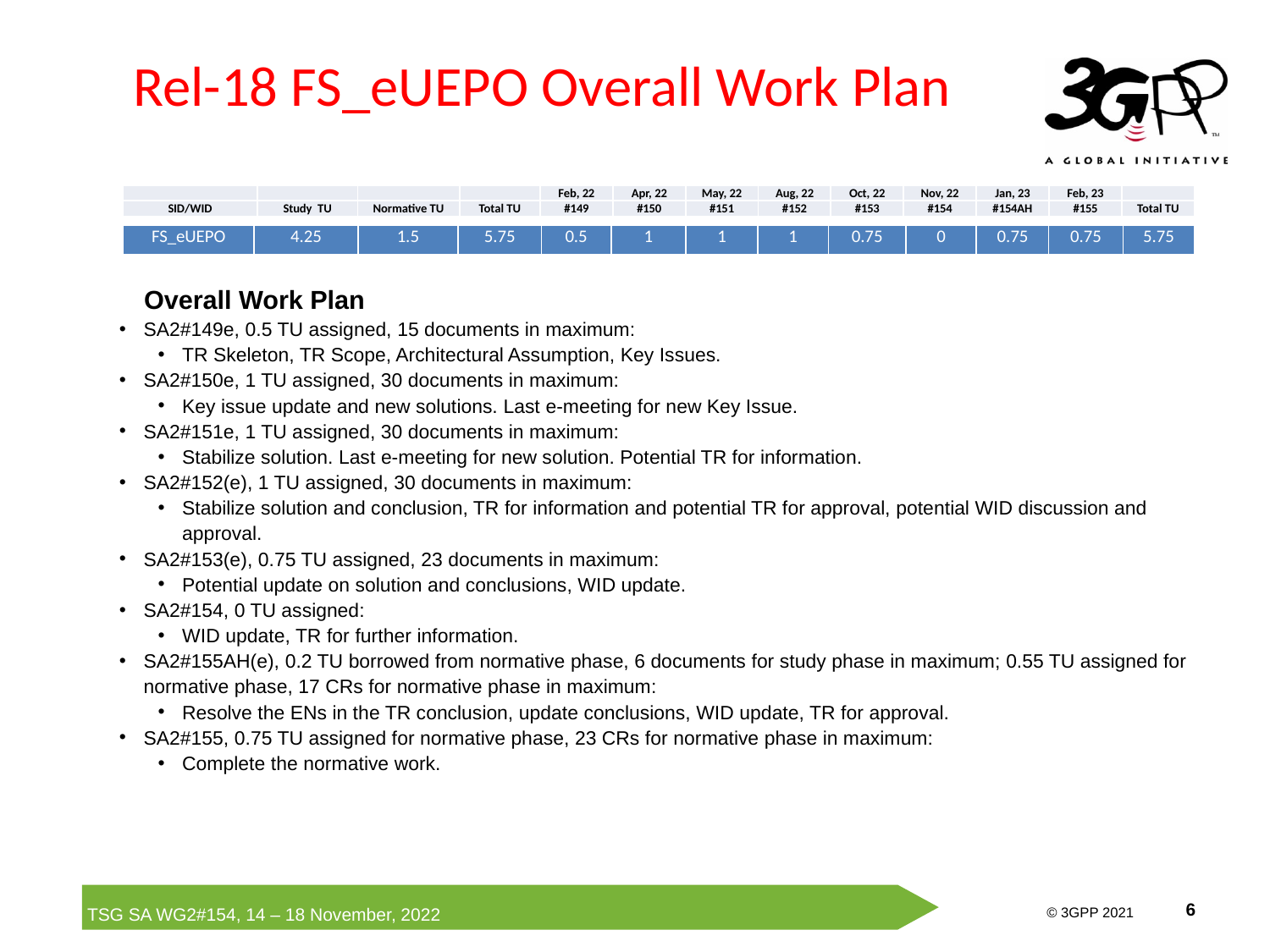

# Rel-18 FS_eUEPO Overall Work Plan
|  |  |  |  | Feb, 22 | Apr, 22 | May, 22 | Aug, 22 | Oct, 22 | Nov, 22 | Jan, 23 | Feb, 23 |  |
| --- | --- | --- | --- | --- | --- | --- | --- | --- | --- | --- | --- | --- |
| SID/WID | Study TU | Normative TU | Total TU | #149 | #150 | #151 | #152 | #153 | #154 | #154AH | #155 | Total TU |
| FS\_eUEPO | 4.25 | 1.5 | 5.75 | 0.5 | 1 | 1 | 1 | 0.75 | 0 | 0.75 | 0.75 | 5.75 |
| --- | --- | --- | --- | --- | --- | --- | --- | --- | --- | --- | --- | --- |
Overall Work Plan
SA2#149e, 0.5 TU assigned, 15 documents in maximum:
TR Skeleton, TR Scope, Architectural Assumption, Key Issues.
SA2#150e, 1 TU assigned, 30 documents in maximum:
Key issue update and new solutions. Last e-meeting for new Key Issue.
SA2#151e, 1 TU assigned, 30 documents in maximum:
Stabilize solution. Last e-meeting for new solution. Potential TR for information.
SA2#152(e), 1 TU assigned, 30 documents in maximum:
Stabilize solution and conclusion, TR for information and potential TR for approval, potential WID discussion and approval.
SA2#153(e), 0.75 TU assigned, 23 documents in maximum:
Potential update on solution and conclusions, WID update.
SA2#154, 0 TU assigned:
WID update, TR for further information.
SA2#155AH(e), 0.2 TU borrowed from normative phase, 6 documents for study phase in maximum; 0.55 TU assigned for normative phase, 17 CRs for normative phase in maximum:
Resolve the ENs in the TR conclusion, update conclusions, WID update, TR for approval.
SA2#155, 0.75 TU assigned for normative phase, 23 CRs for normative phase in maximum:
Complete the normative work.